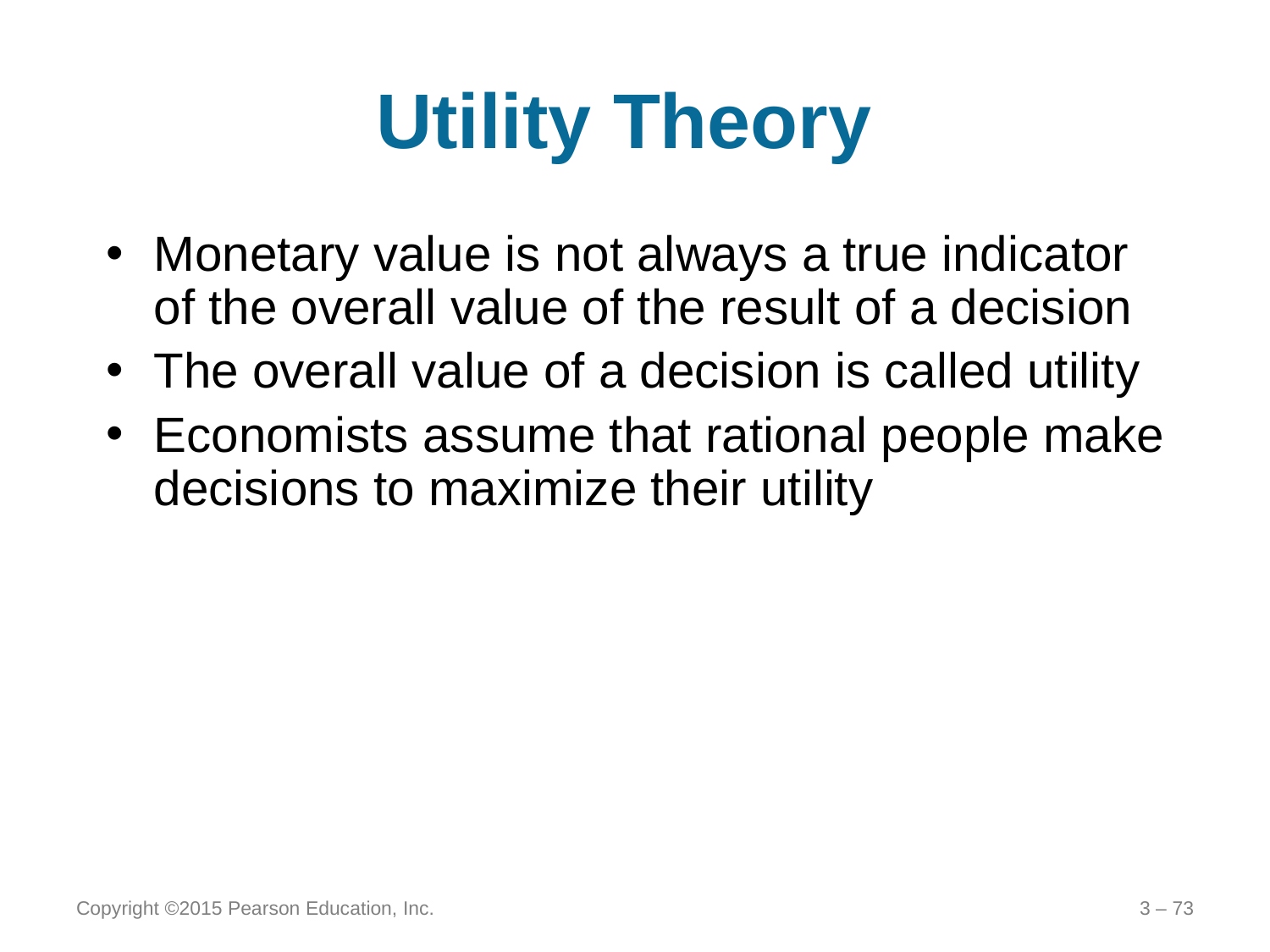

# Utility Theory
Monetary value is not always a true indicator of the overall value of the result of a decision
The overall value of a decision is called utility
Economists assume that rational people make decisions to maximize their utility
Copyright ©2015 Pearson Education, Inc.
3 – 73